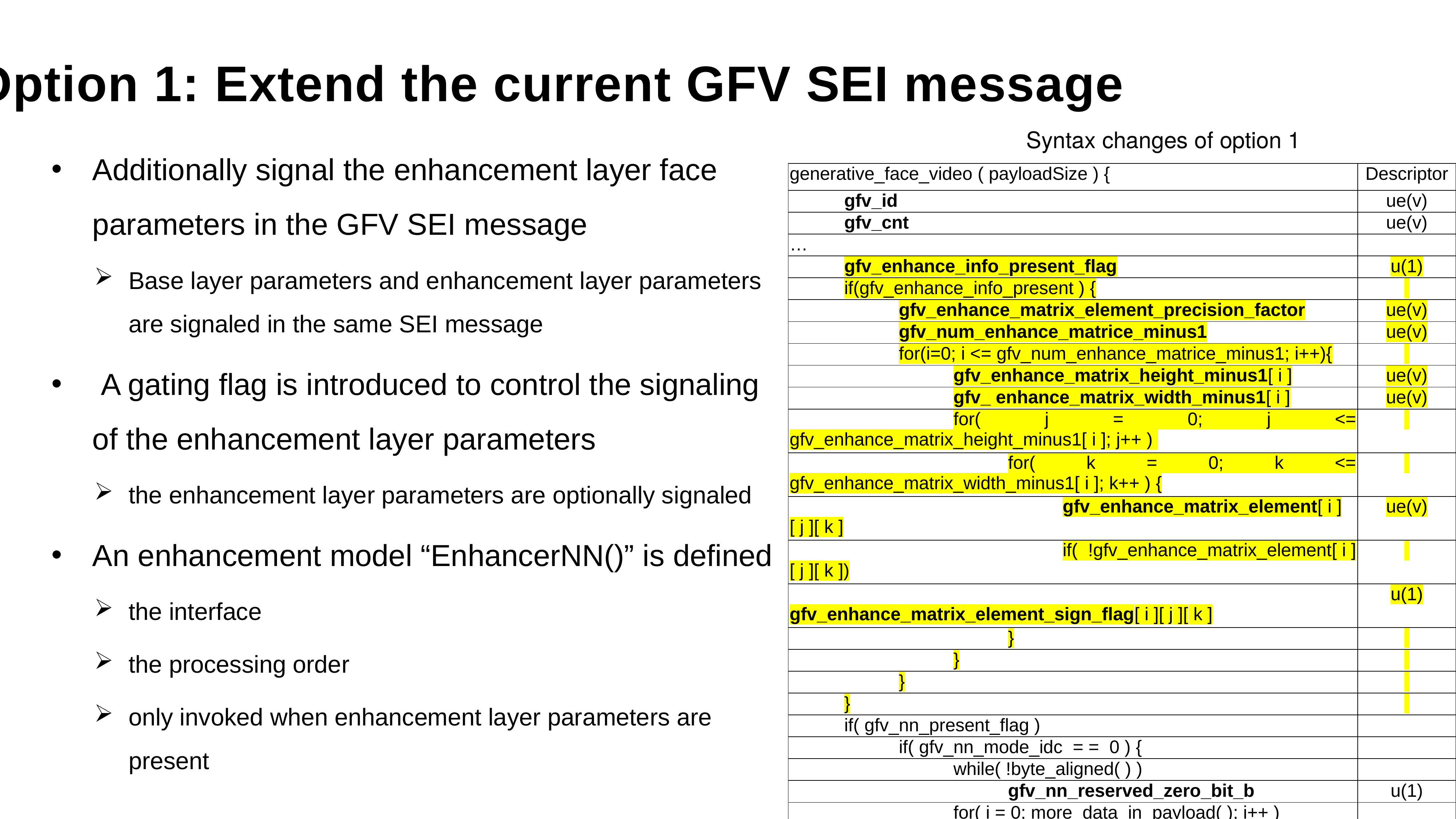

BBAAD9C20180234D78A0072836F0BA9012B9B2061D1C5B80AAD98B33B1BE2B238B43BB38B1696B0022C92A08C846AFEB15F9212A41D0CB411BBFC221707E24DE24F3B7AD0723F6B7648F24D7609240F448D2E91E7606108768A7B19A25629C58DB962B94CE3
Option 1: Extend the current GFV SEI message
Syntax changes of option 1
Additionally signal the enhancement layer face parameters in the GFV SEI message
Base layer parameters and enhancement layer parameters are signaled in the same SEI message
 A gating flag is introduced to control the signaling of the enhancement layer parameters
the enhancement layer parameters are optionally signaled
An enhancement model “EnhancerNN()” is defined
the interface
the processing order
only invoked when enhancement layer parameters are present

| generative\_face\_video ( payloadSize ) { | Descriptor |
| --- | --- |
| gfv\_id | ue(v) |
| gfv\_cnt | ue(v) |
| … |  |
| gfv\_enhance\_info\_present\_flag | u(1) |
| if(gfv\_enhance\_info\_present ) { |  |
| gfv\_enhance\_matrix\_element\_precision\_factor | ue(v) |
| gfv\_num\_enhance\_matrice\_minus1 | ue(v) |
| for(i=0; i <= gfv\_num\_enhance\_matrice\_minus1; i++){ |  |
| gfv\_enhance\_matrix\_height\_minus1[ i ] | ue(v) |
| gfv\_ enhance\_matrix\_width\_minus1[ i ] | ue(v) |
| for( j = 0; j <= gfv\_enhance\_matrix\_height\_minus1[ i ]; j++ ) |  |
| for( k = 0; k <= gfv\_enhance\_matrix\_width\_minus1[ i ]; k++ ) { |  |
| gfv\_enhance\_matrix\_element[ i ][ j ][ k ] | ue(v) |
| if( !gfv\_enhance\_matrix\_element[ i ][ j ][ k ]) |  |
| gfv\_enhance\_matrix\_element\_sign\_flag[ i ][ j ][ k ] | u(1) |
| } |  |
| } |  |
| } |  |
| } |  |
| if( gfv\_nn\_present\_flag ) |  |
| if( gfv\_nn\_mode\_idc  = =  0 ) { |  |
| while( !byte\_aligned( ) ) |  |
| gfv\_nn\_reserved\_zero\_bit\_b | u(1) |
| for( i = 0; more\_data\_in\_payload( ); i++ ) |  |
| gfv\_nn\_payload\_byte[ i ] | b(8) |
| } |  |
| } |  |